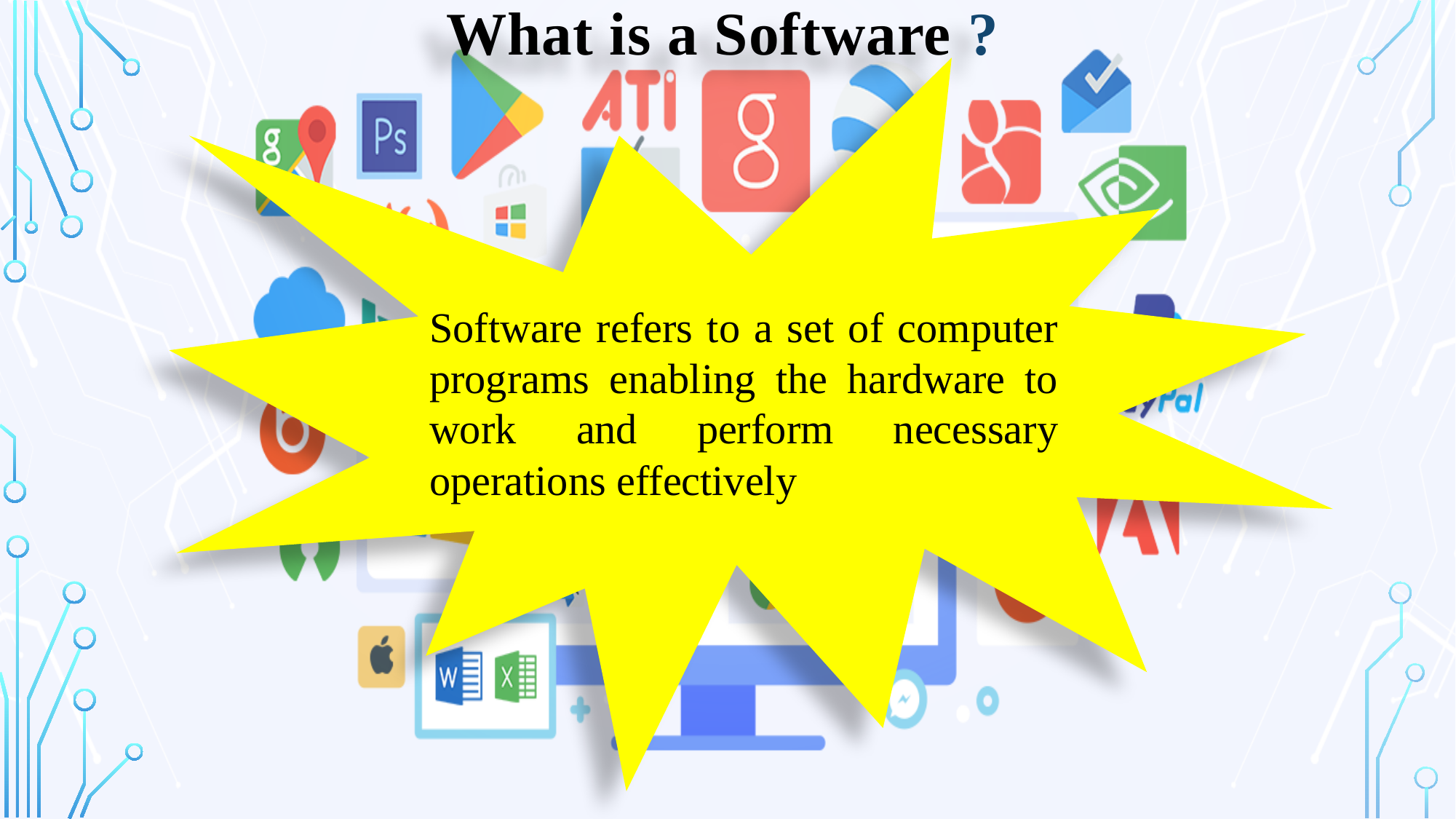

What is a Software ?
Software refers to a set of computer programs enabling the hardware to work and perform necessary operations effectively